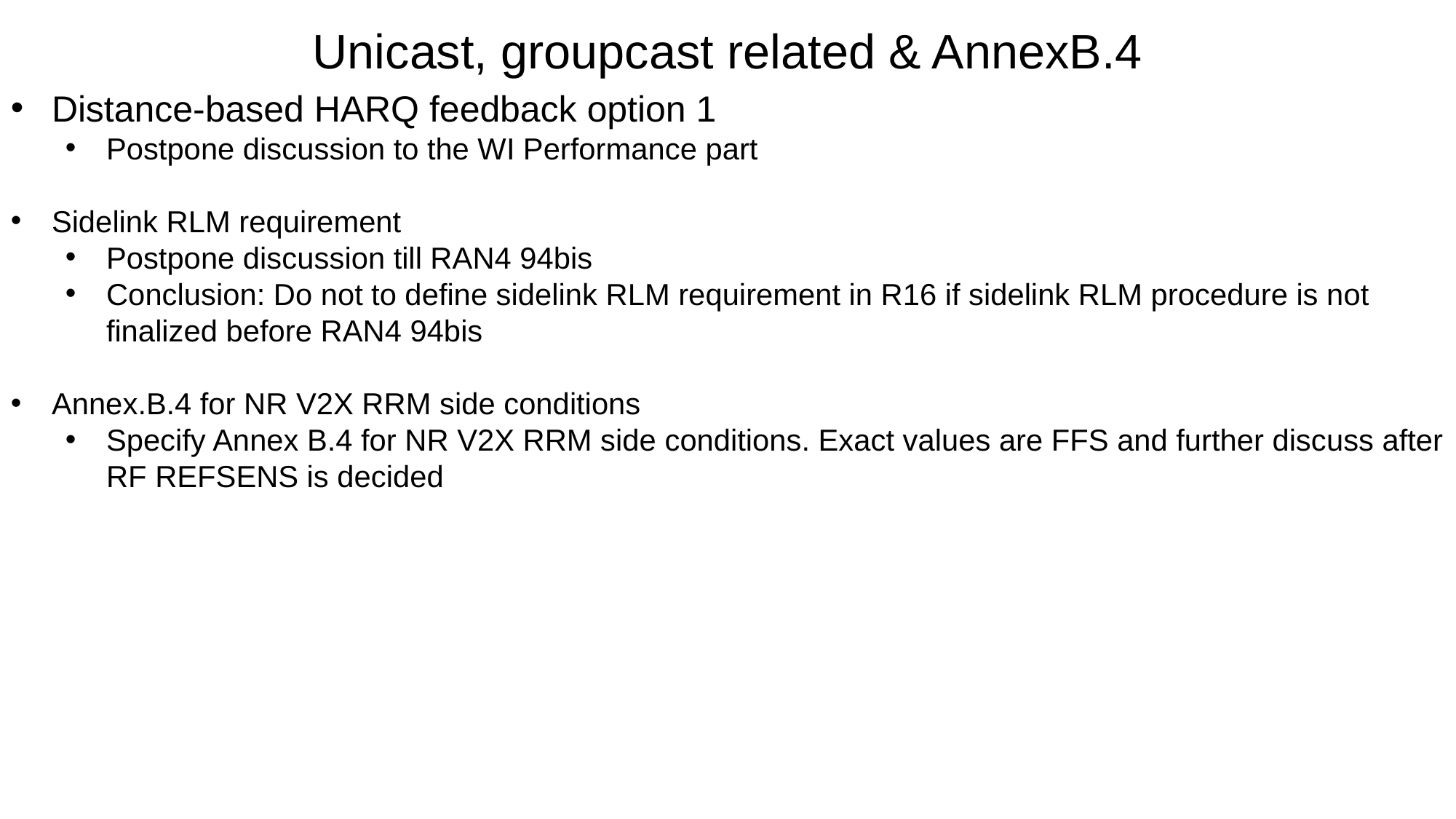

Unicast, groupcast related & AnnexB.4
Distance-based HARQ feedback option 1
Postpone discussion to the WI Performance part

Sidelink RLM requirement
Postpone discussion till RAN4 94bis
Conclusion: Do not to define sidelink RLM requirement in R16 if sidelink RLM procedure is not finalized before RAN4 94bis

Annex.B.4 for NR V2X RRM side conditions
Specify Annex B.4 for NR V2X RRM side conditions. Exact values are FFS and further discuss after RF REFSENS is decided